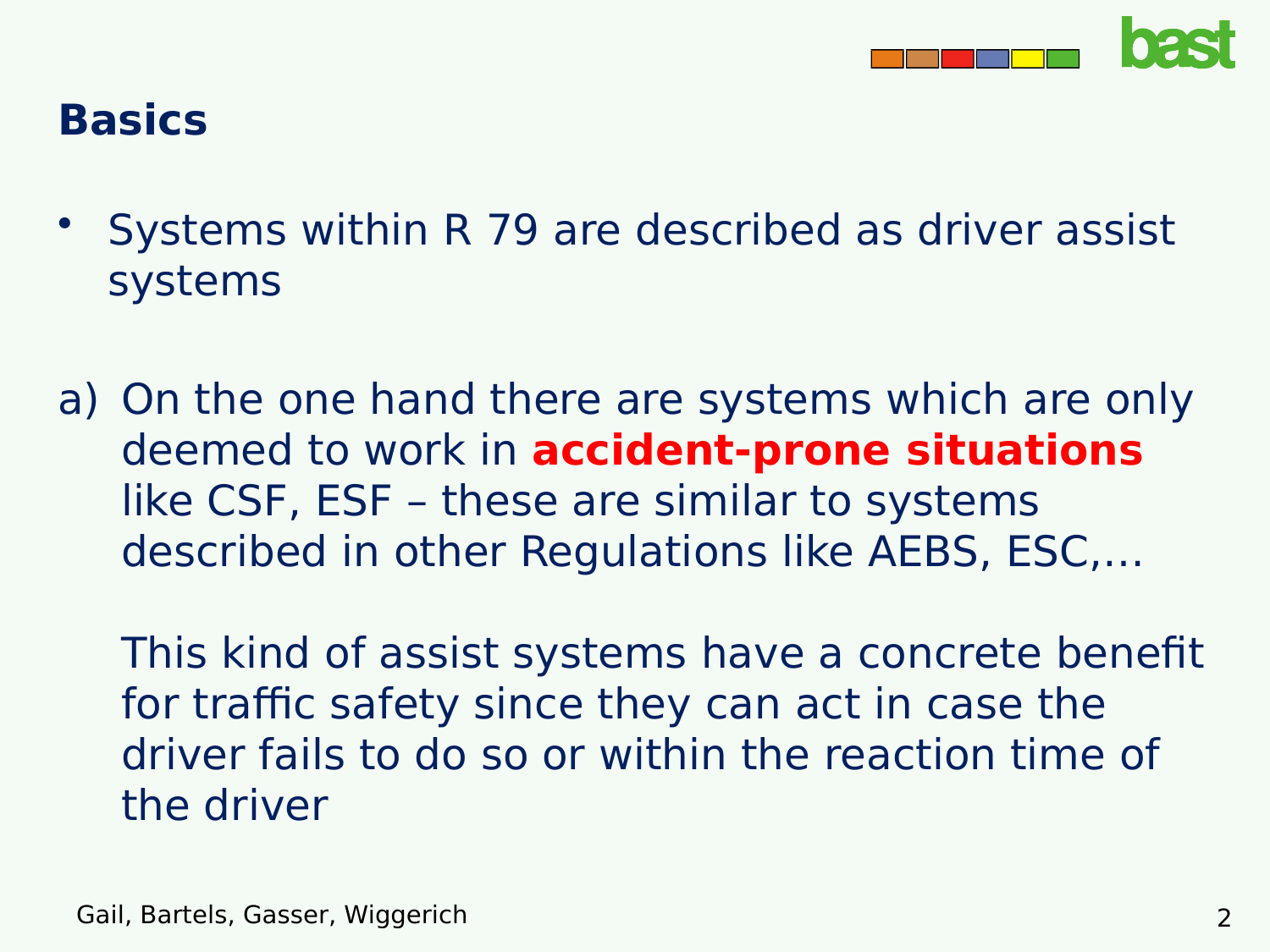

Basics

Systems within R 79 are described as driver assist systems

On the one hand there are systems which are only deemed to work in accident-prone situations like CSF, ESF – these are similar to systems described in other Regulations like AEBS, ESC,…
This kind of assist systems have a concrete benefit for traffic safety since they can act in case the driver fails to do so or within the reaction time of the driver
Gail, Bartels, Gasser, Wiggerich
2